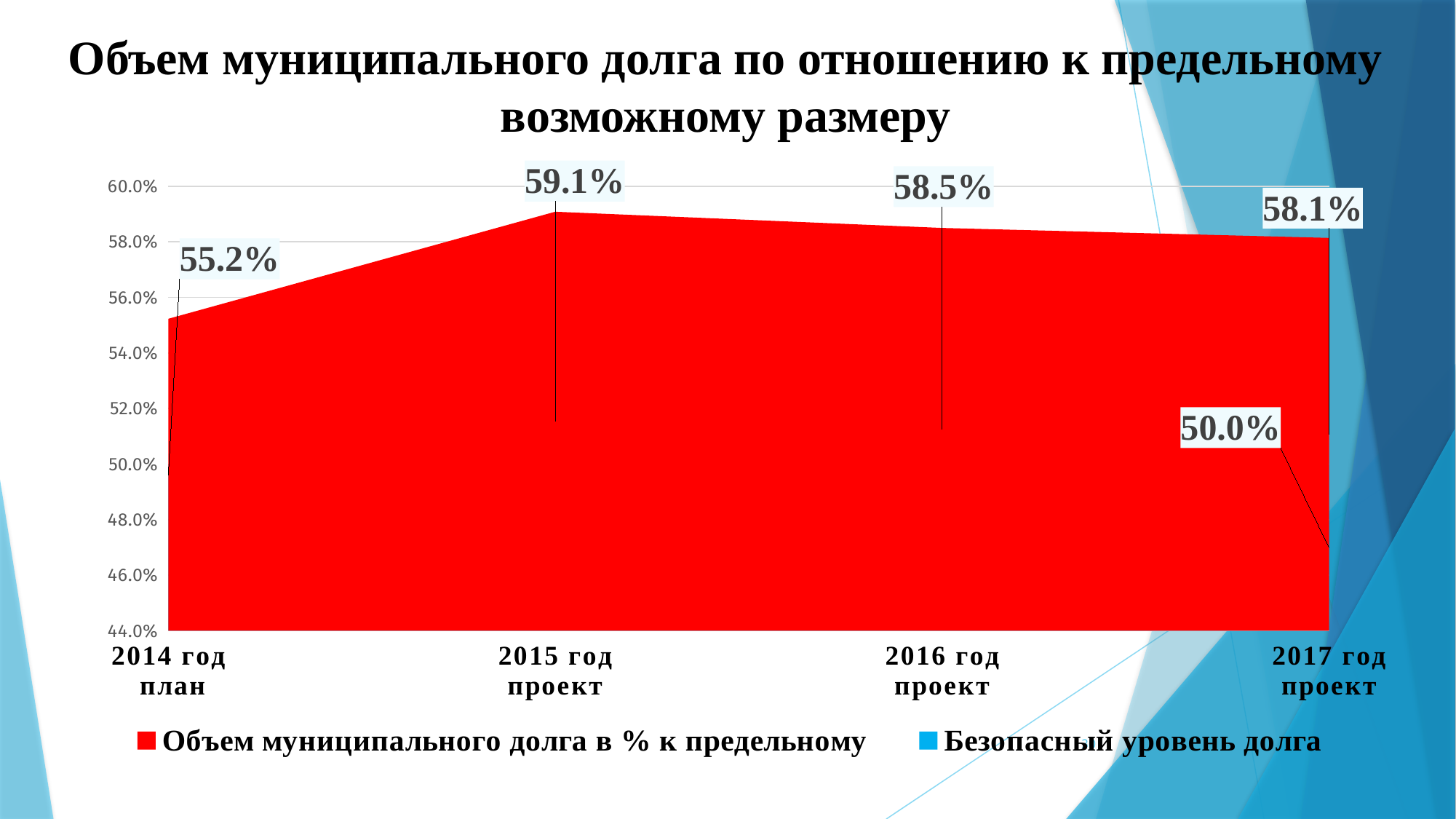

# Объем муниципального долга по отношению к предельному возможному размеру

### Chart

| Category | Объем муниципального долга в % к предельному | Безопасный уровень долга |
|---|---|---|
| 2014 год
 план | 0.552299256741479 | 0.5 |
| 2015 год
проект | 0.590822257094394 | 0.5 |
| 2016 год
проект | 0.585 | 0.5 |
| 2017 год
проект | 0.5814066199216362 | 0.5 |
30